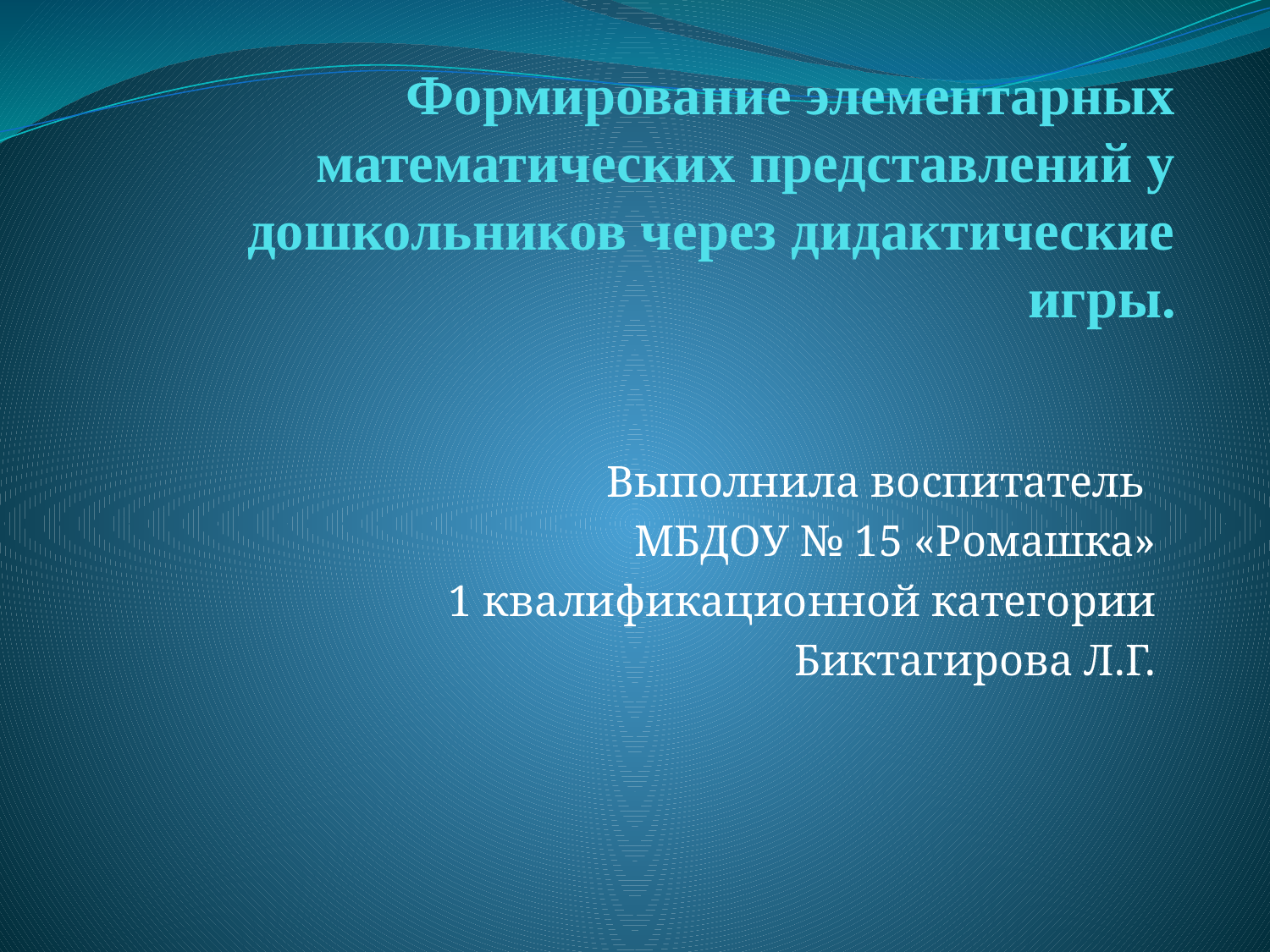

# Формирование элементарных математических представлений у дошкольников через дидактические игры.
Выполнила воспитатель
МБДОУ № 15 «Ромашка»
1 квалификационной категории
Биктагирова Л.Г.